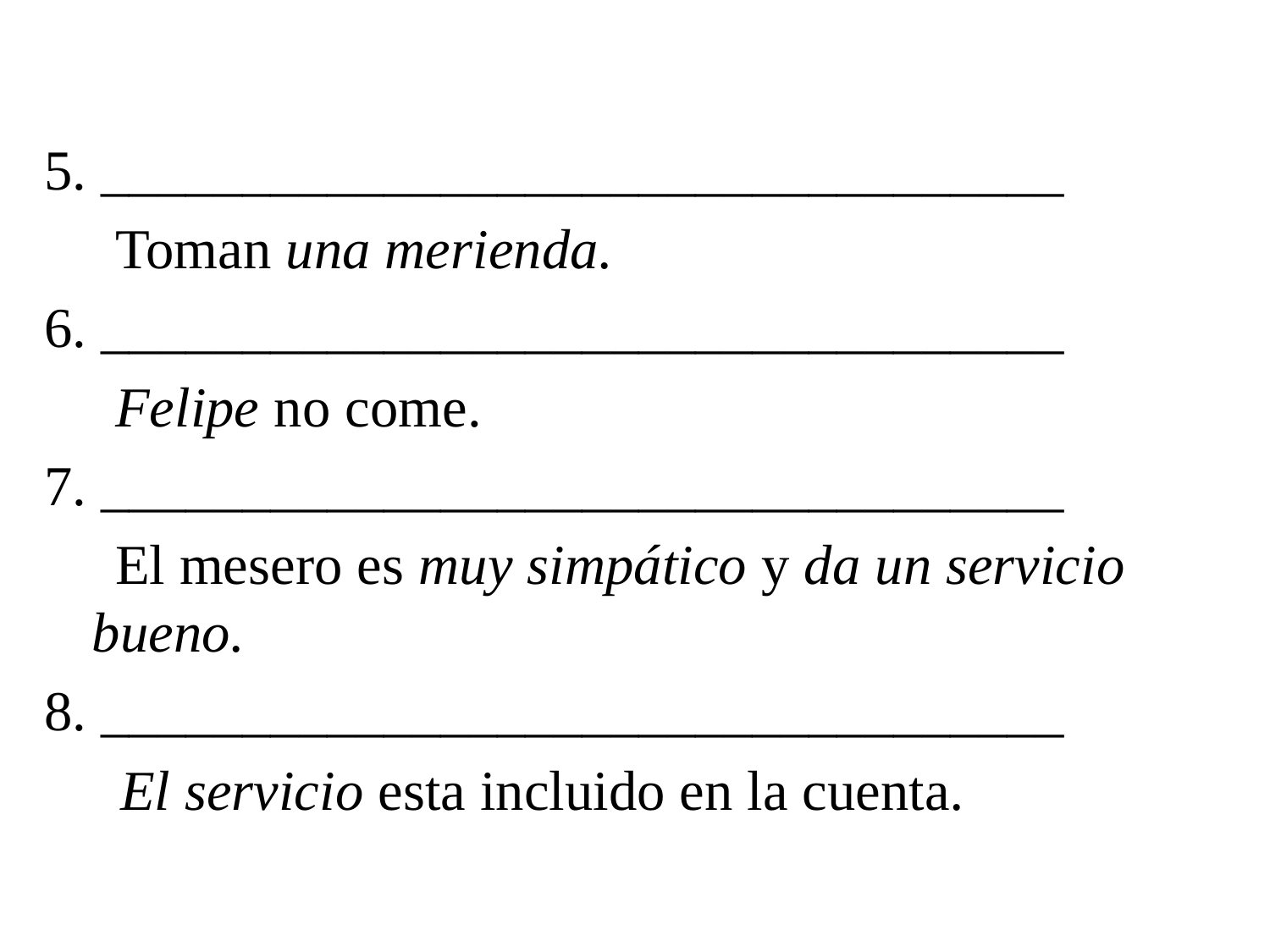

5. __________________________________
     Toman una merienda.
6. __________________________________
     Felipe no come.
7. __________________________________
     El mesero es muy simpático y da un servicio bueno.
8. __________________________________
	  El servicio esta incluido en la cuenta.